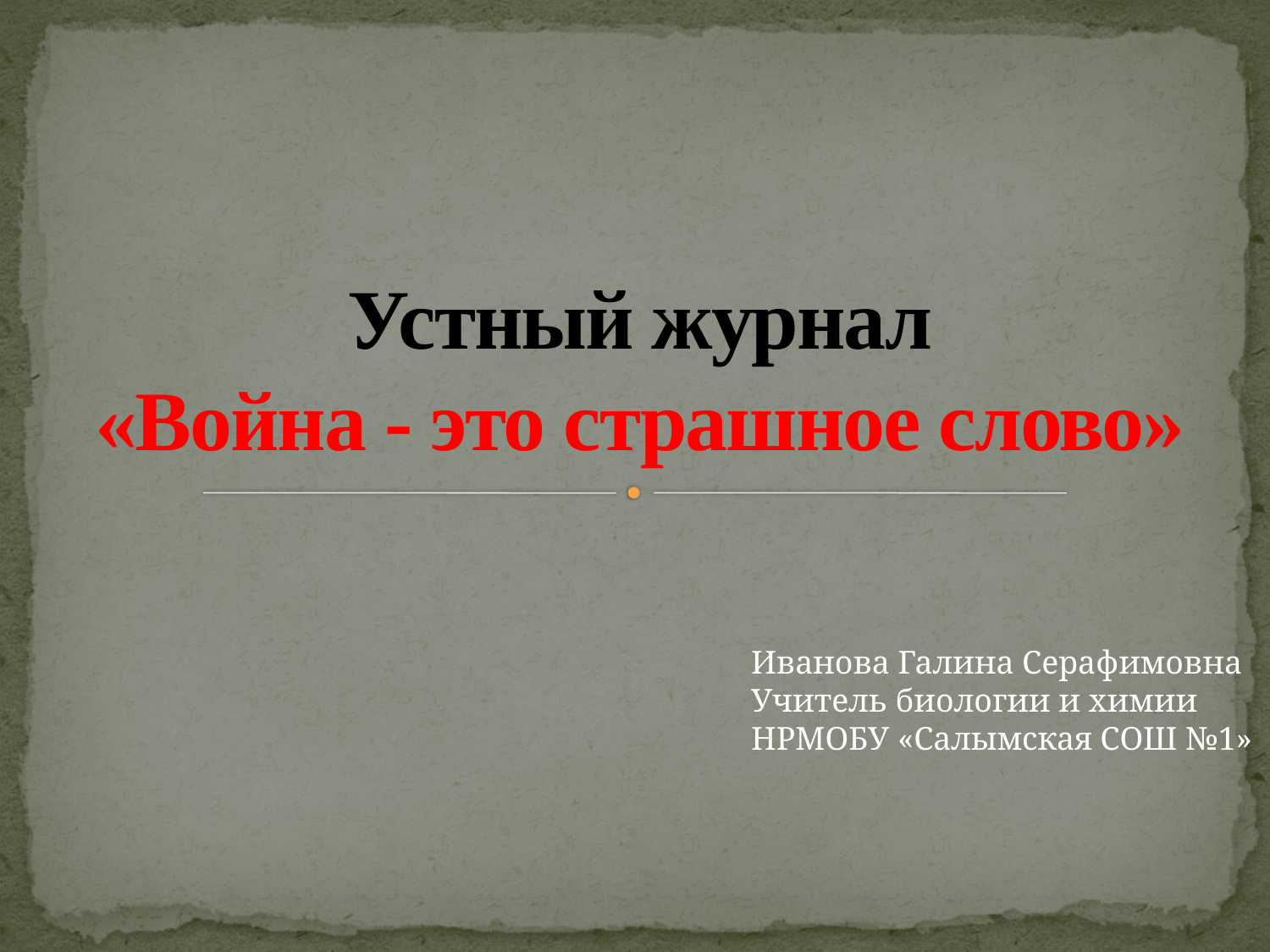

# Устный журнал «Война - это страшное слово»
Иванова Галина Серафимовна
Учитель биологии и химии
НРМОБУ «Салымская СОШ №1»